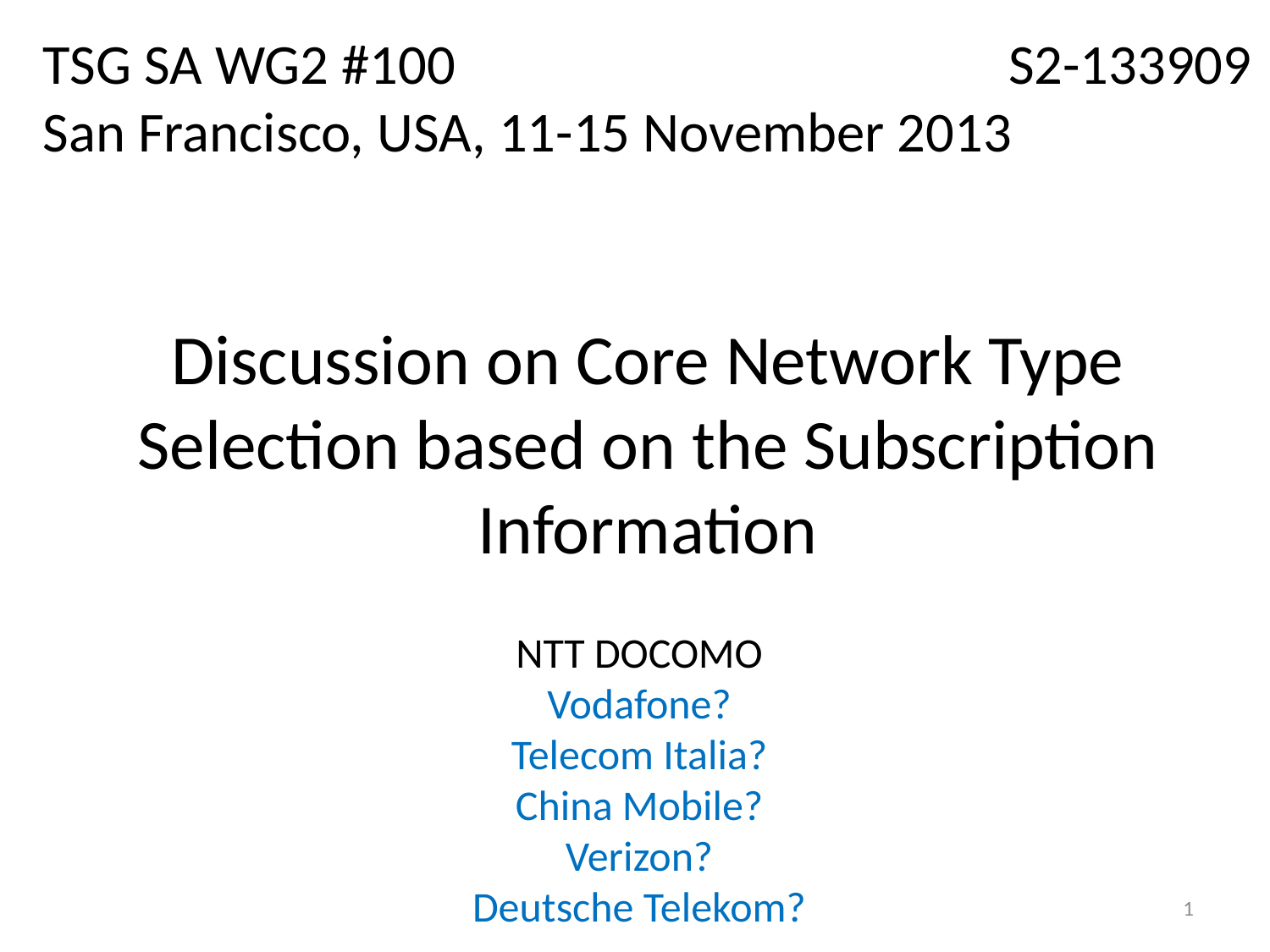

TSG SA WG2 #100
San Francisco, USA, 11-15 November 2013
S2-133909
# Discussion on Core Network Type Selection based on the Subscription Information
NTT DOCOMO
Vodafone?
Telecom Italia?
China Mobile?
Verizon?
Deutsche Telekom?
1